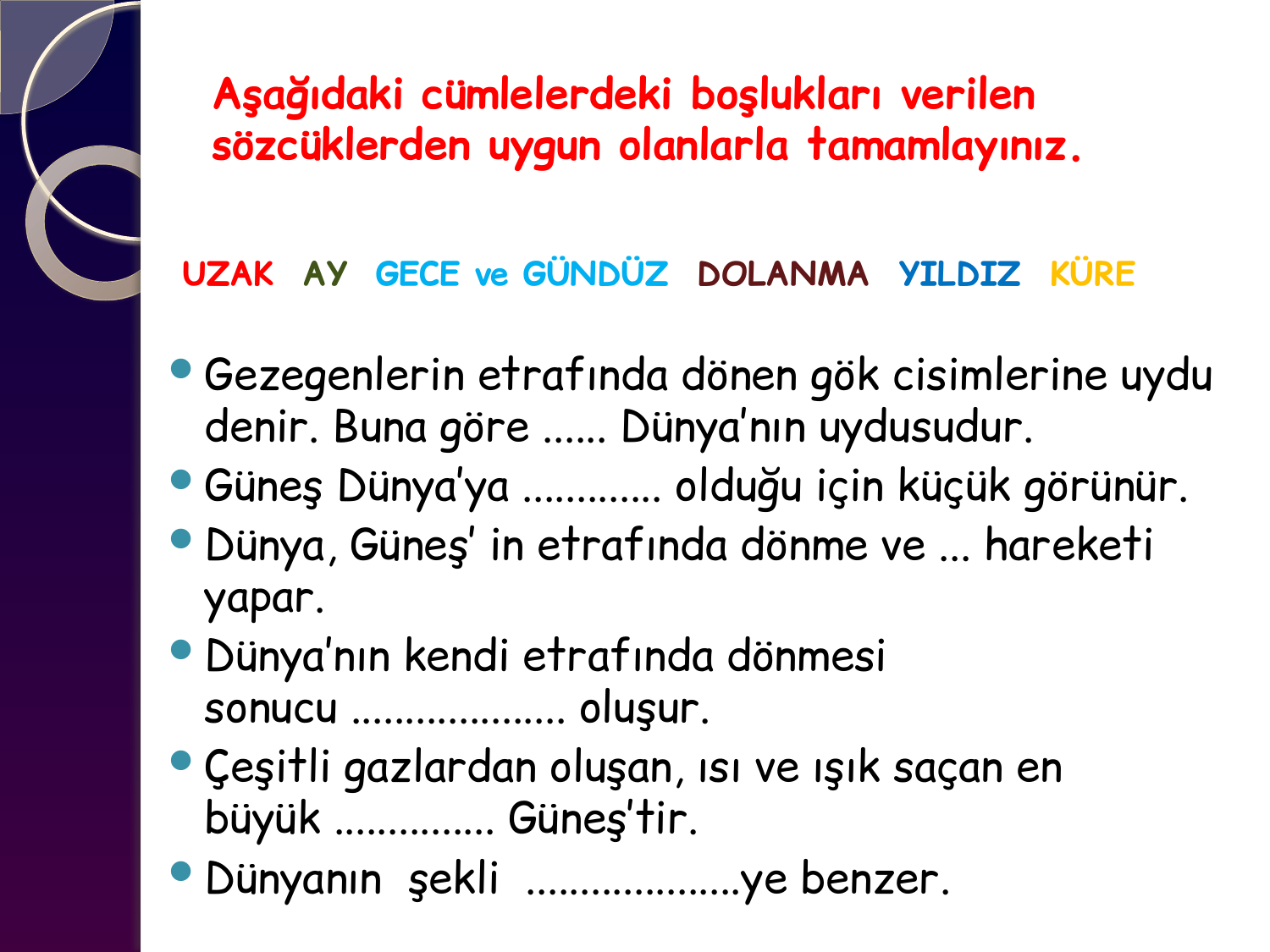

# Aşağıdaki cümlelerdeki boşlukları verilen sözcüklerden uygun olanlarla tamamlayınız.
 UZAK  AY  GECE ve GÜNDÜZ  DOLANMA  YILDIZ  KÜRE

Gezegenlerin etrafında dönen gök cisimlerine uydu denir. Buna göre ...... Dünya’nın uydusudur.
Güneş Dünya’ya ............. olduğu için küçük görünür.
Dünya, Güneş’ in etrafında dönme ve ... hareketi yapar.
Dünya’nın kendi etrafında dönmesi sonucu .................... oluşur.
Çeşitli gazlardan oluşan, ısı ve ışık saçan en büyük ............... Güneş’tir.
Dünyanın  şekli  ....................ye benzer.